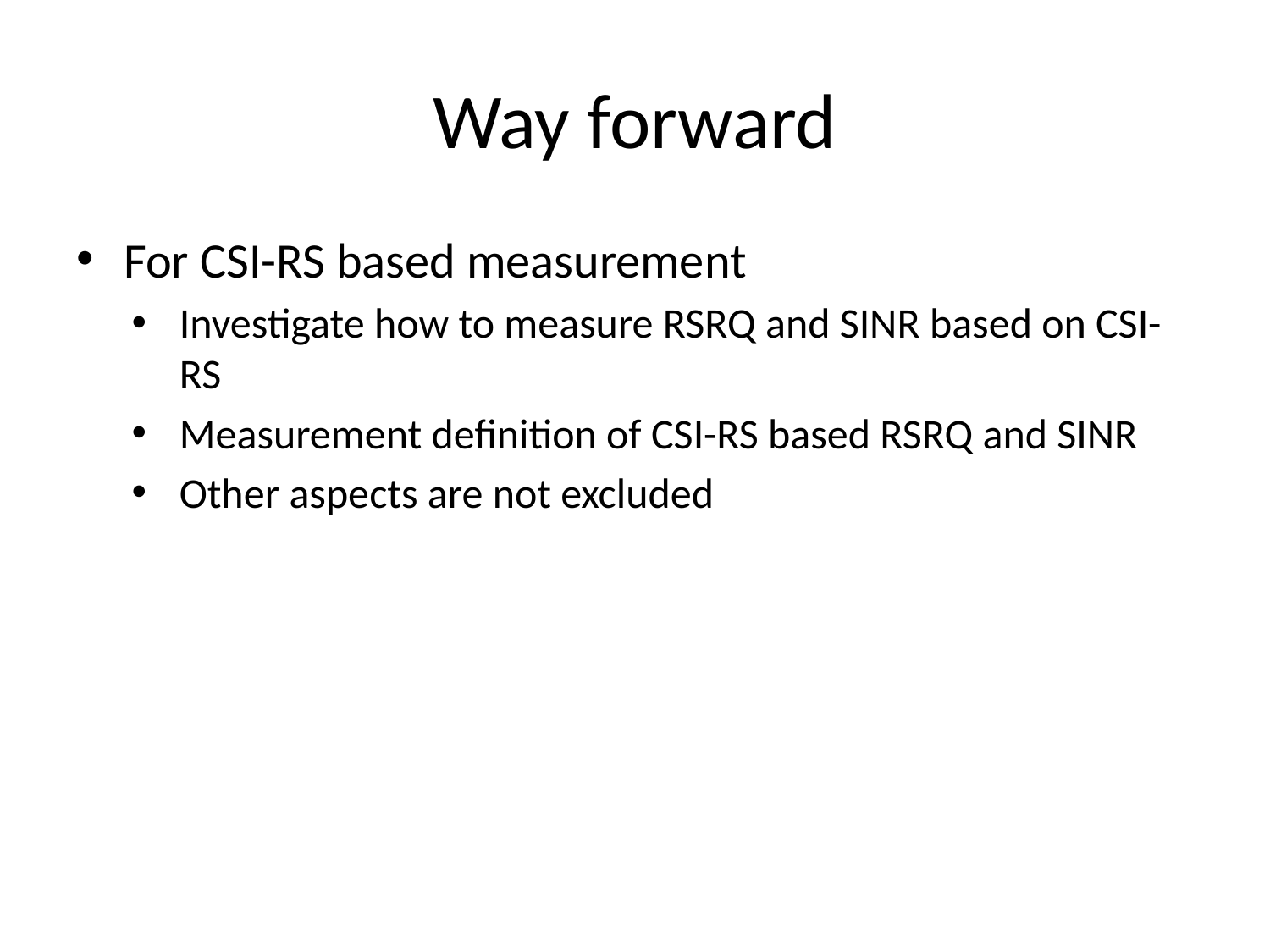

# Way forward
For CSI-RS based measurement
Investigate how to measure RSRQ and SINR based on CSI-RS
Measurement definition of CSI-RS based RSRQ and SINR
Other aspects are not excluded